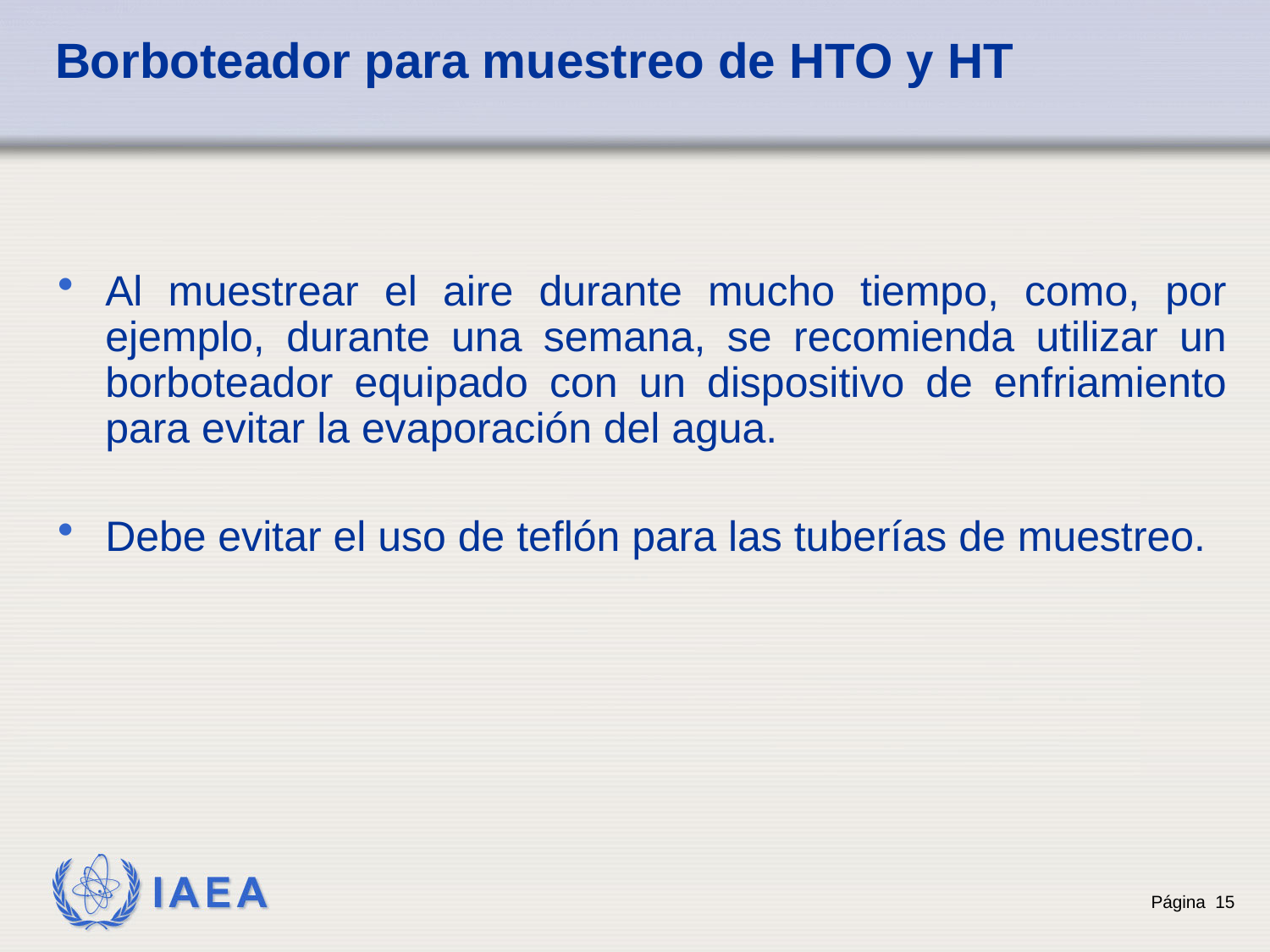

# Borboteador para muestreo de HTO y HT
Al muestrear el aire durante mucho tiempo, como, por ejemplo, durante una semana, se recomienda utilizar un borboteador equipado con un dispositivo de enfriamiento para evitar la evaporación del agua.

Debe evitar el uso de teflón para las tuberías de muestreo.
Página  15